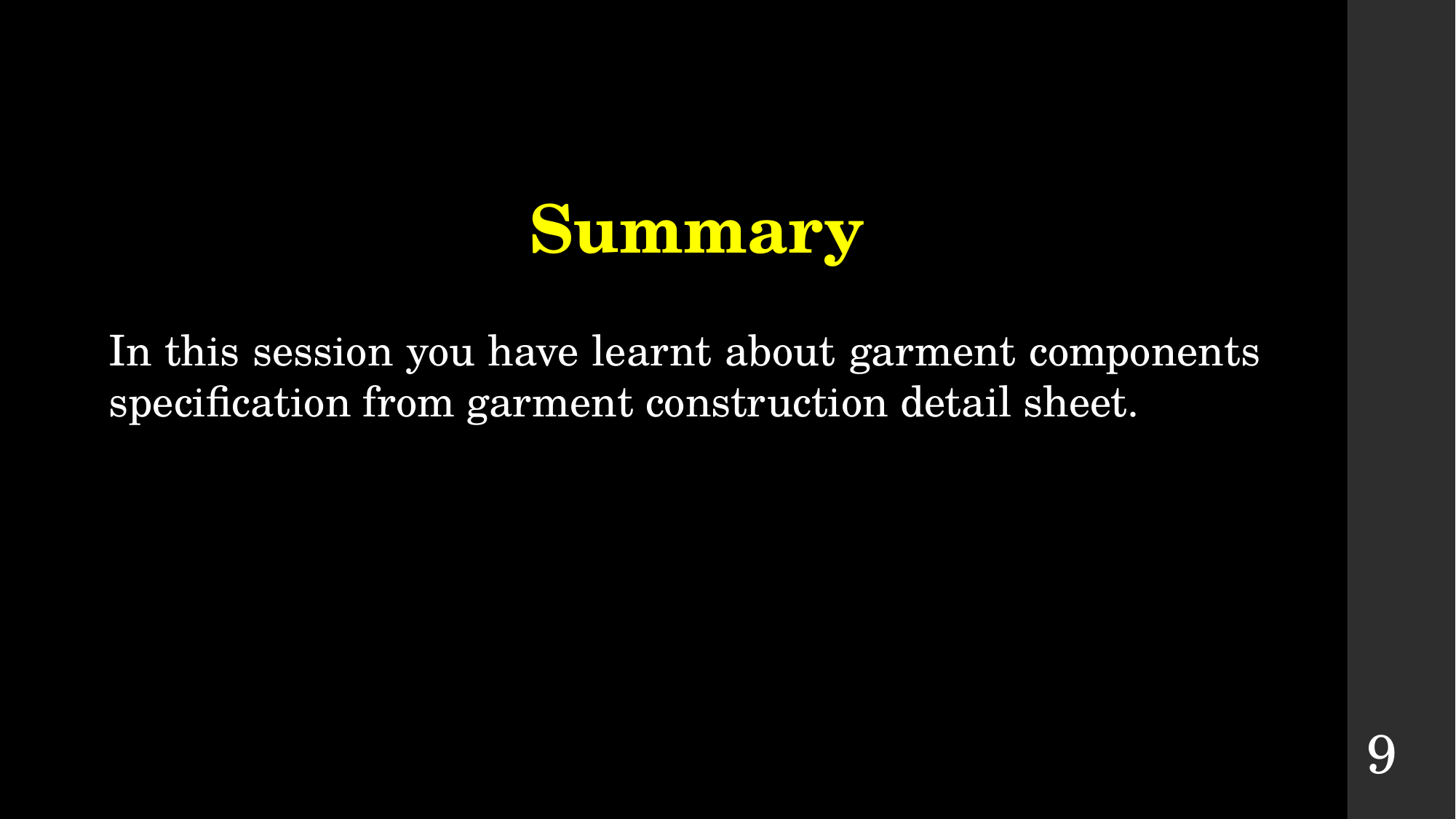

# Summary
In this session you have learnt about garment components specification from garment construction detail sheet.
9